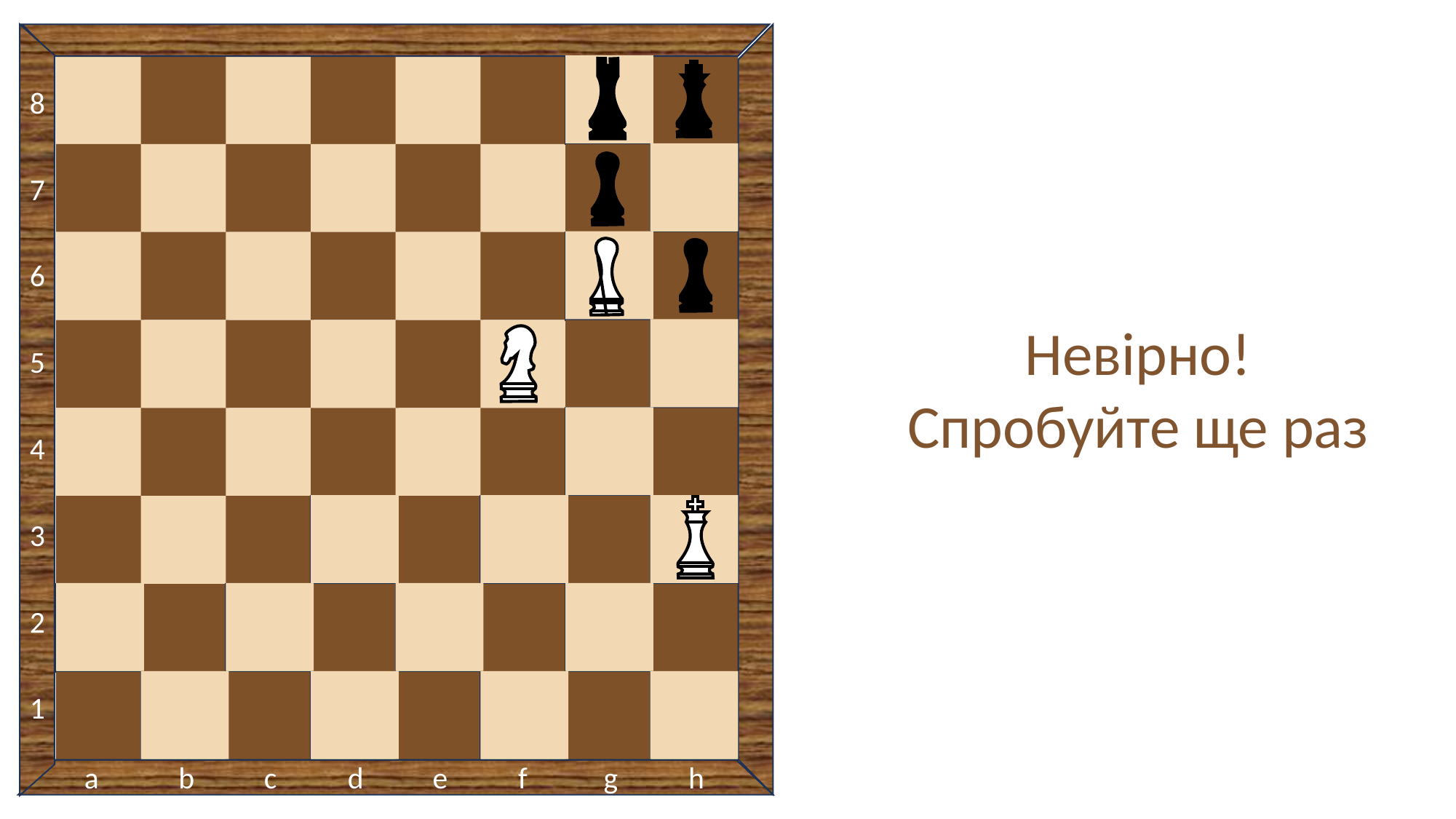

8

7

6
Невірно! Спробуйте ще раз

5

4

3

2

1
a
b
c
d
e
f
g
h